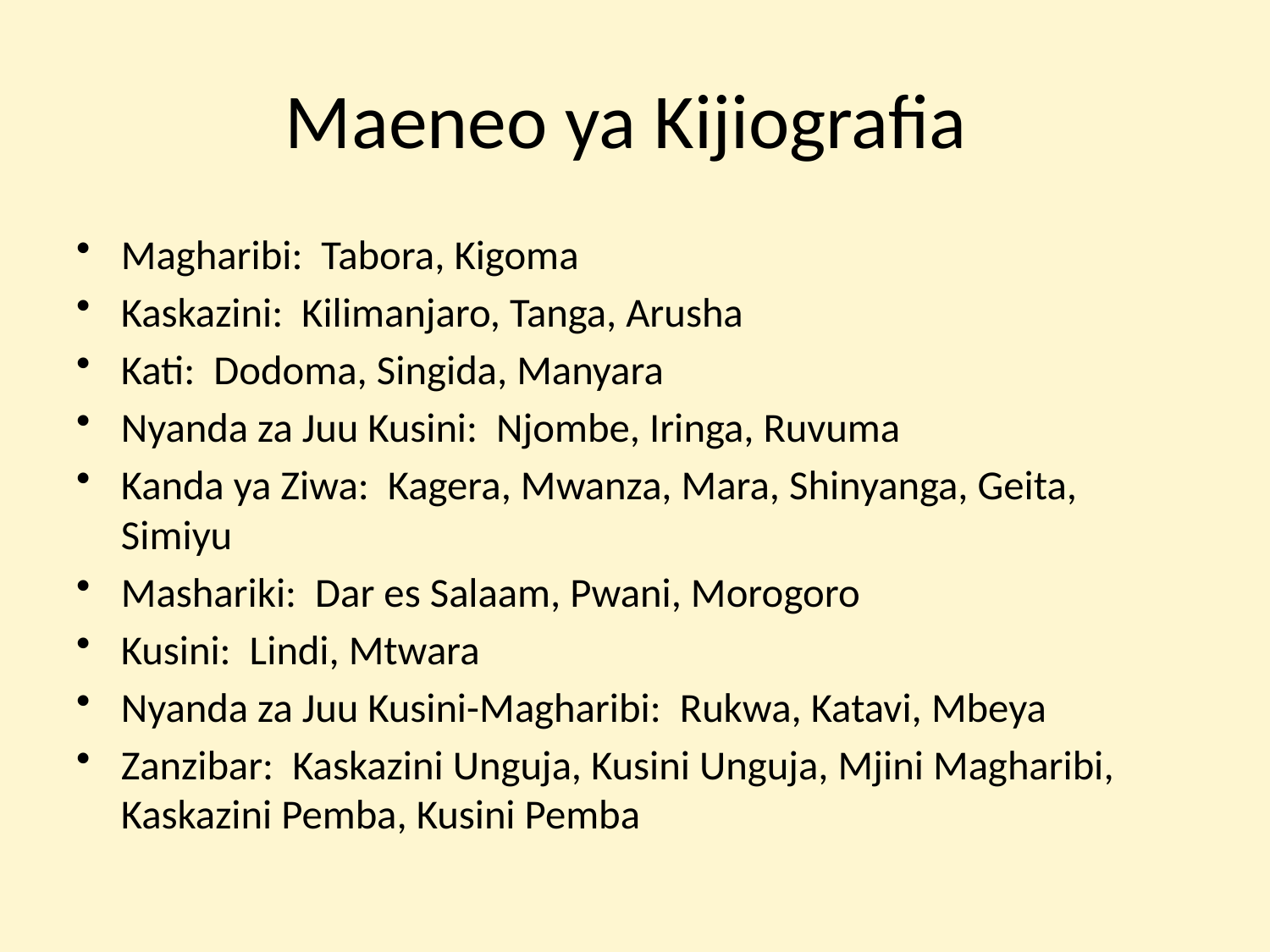

# Maeneo ya Kijiografia
Magharibi:  Tabora, Kigoma
Kaskazini:  Kilimanjaro, Tanga, Arusha
Kati:  Dodoma, Singida, Manyara
Nyanda za Juu Kusini:  Njombe, Iringa, Ruvuma
Kanda ya Ziwa:  Kagera, Mwanza, Mara, Shinyanga, Geita, Simiyu
Mashariki:  Dar es Salaam, Pwani, Morogoro
Kusini:  Lindi, Mtwara
Nyanda za Juu Kusini-Magharibi:  Rukwa, Katavi, Mbeya
Zanzibar:  Kaskazini Unguja, Kusini Unguja, Mjini Magharibi, Kaskazini Pemba, Kusini Pemba